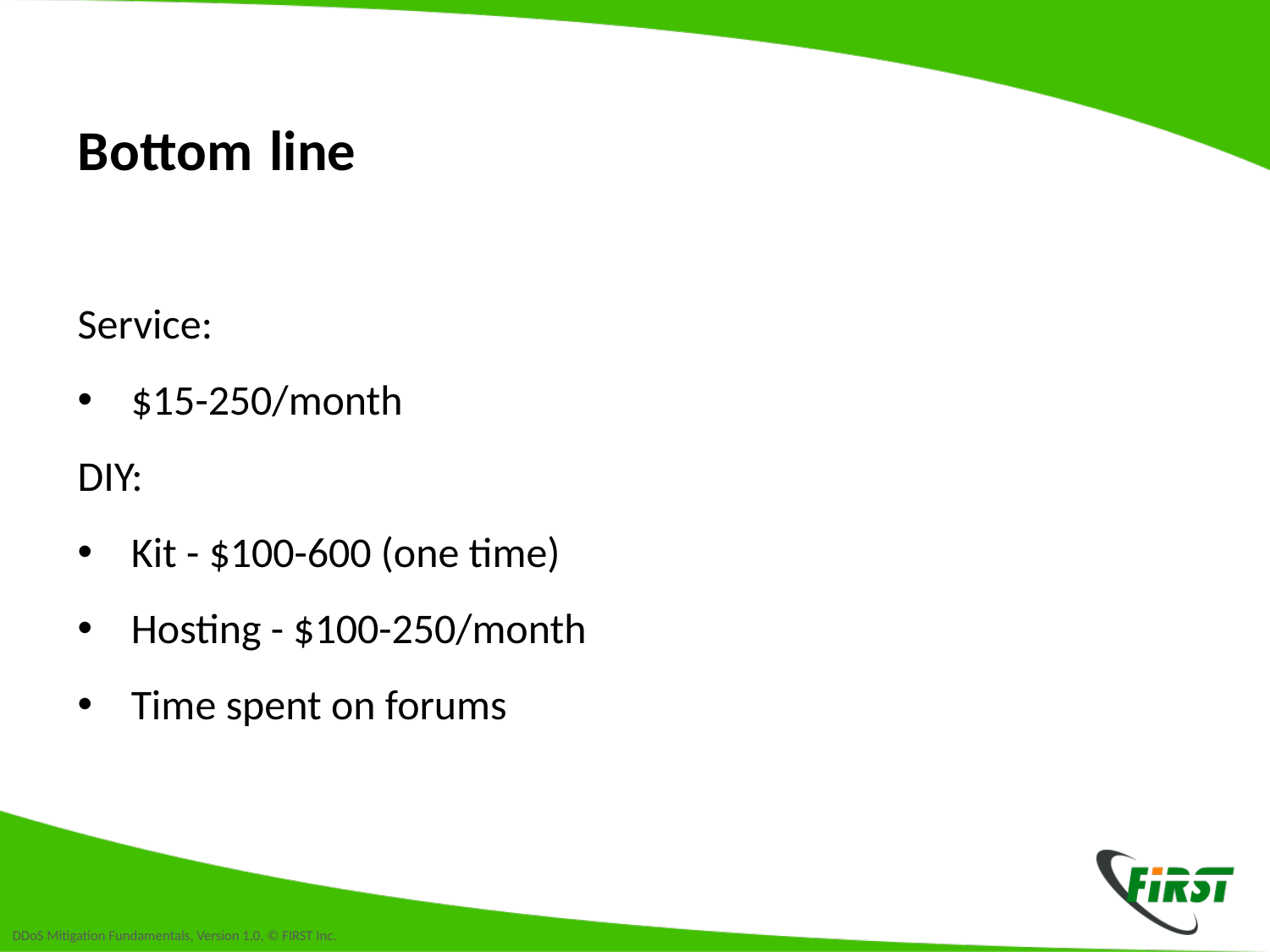

Bottom line
Service:
$15-250/month
DIY:
Kit - $100-600 (one time)
Hosting - $100-250/month
Time spent on forums
The _other_ side of DDoS
Krassimir Tzvetanov | PHDays 2017